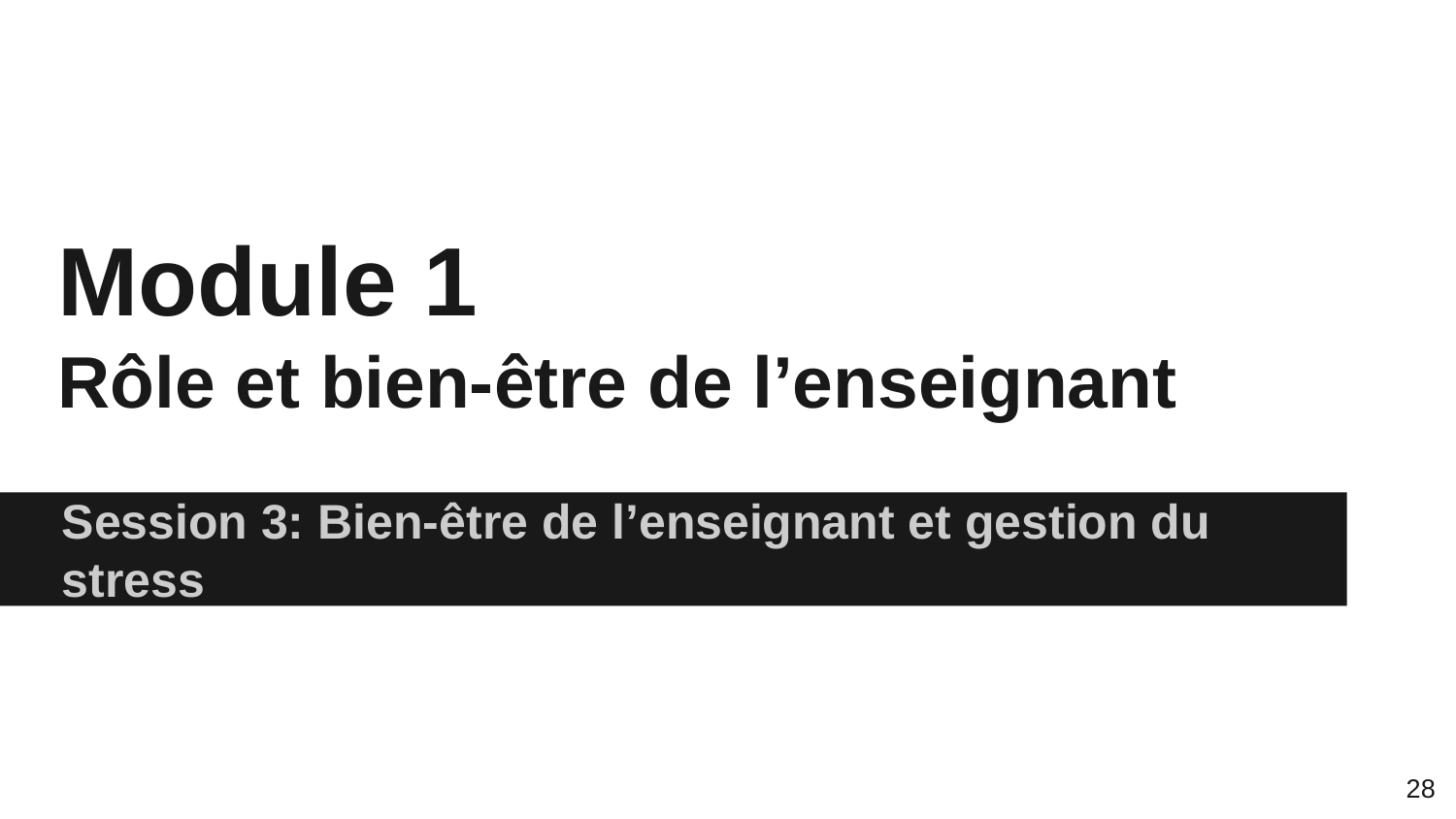

# Module 1
Rôle et bien-être de l’enseignant
Session 3: Bien-être de l’enseignant et gestion du stress
28